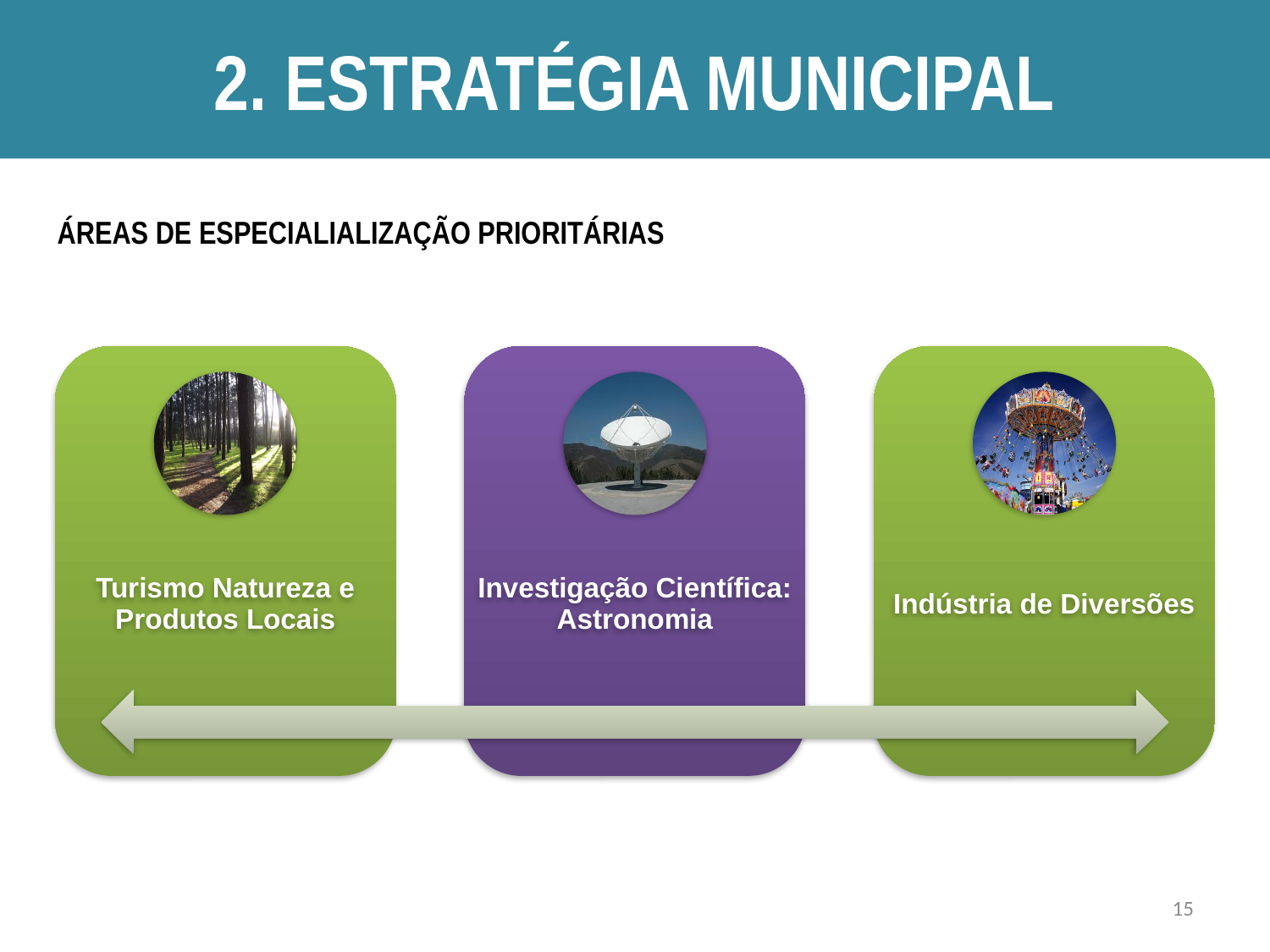

# 2. Estratégia Municipal
ÁREAS DE ESPECIALIALIZAÇÃO PRIORITÁRIAS
Turismo Natureza e Produtos Locais
Investigação Científica: Astronomia
Indústria de Diversões
15